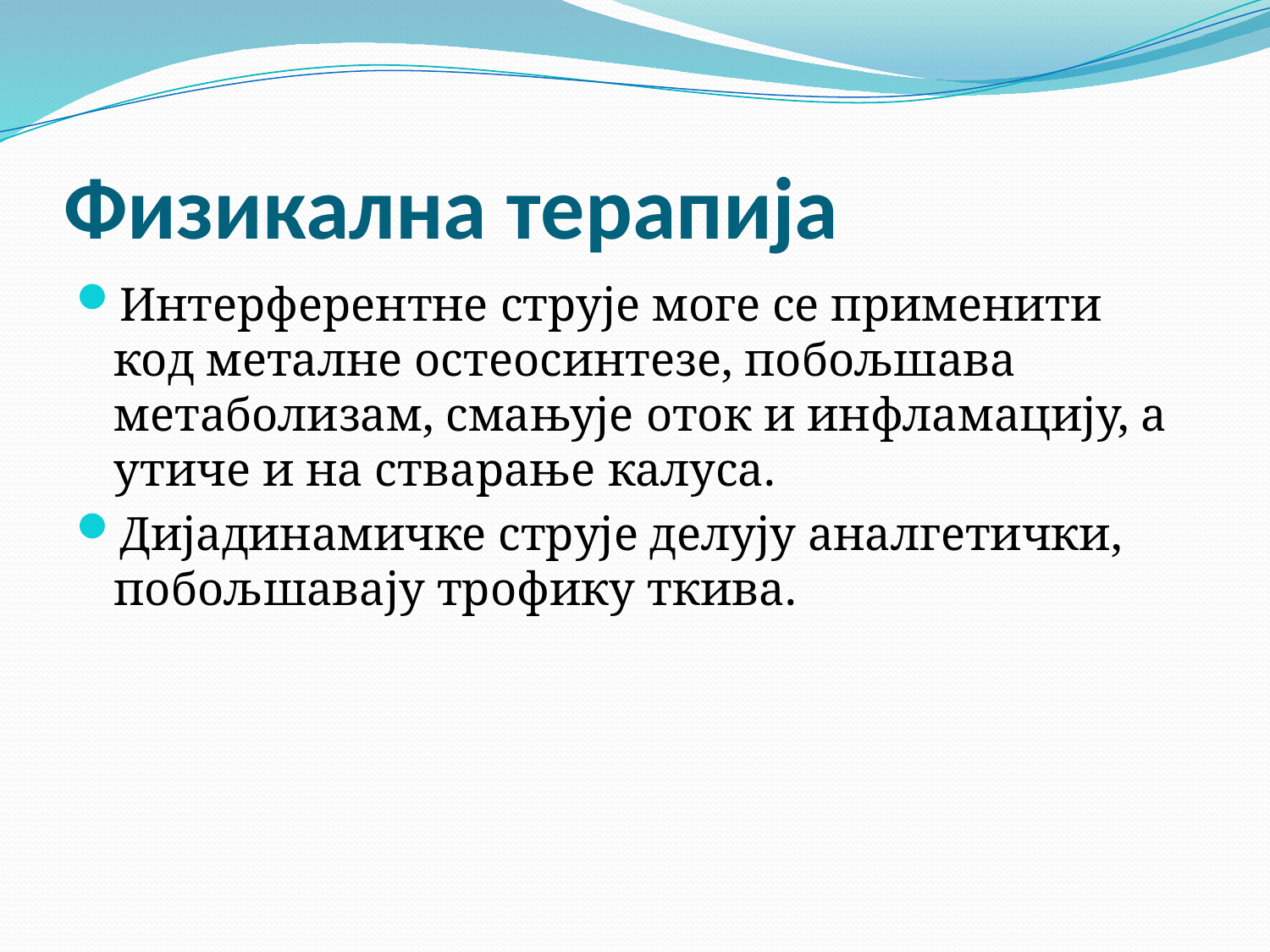

# Физикална терапија
Интерферентне струје моге се применити код металне остеосинтезе, побољшава метаболизам, смањује оток и инфламацију, а утиче и на стварање калуса.
Дијадинамичке струје делују аналгетички, побољшавају трофику ткива.